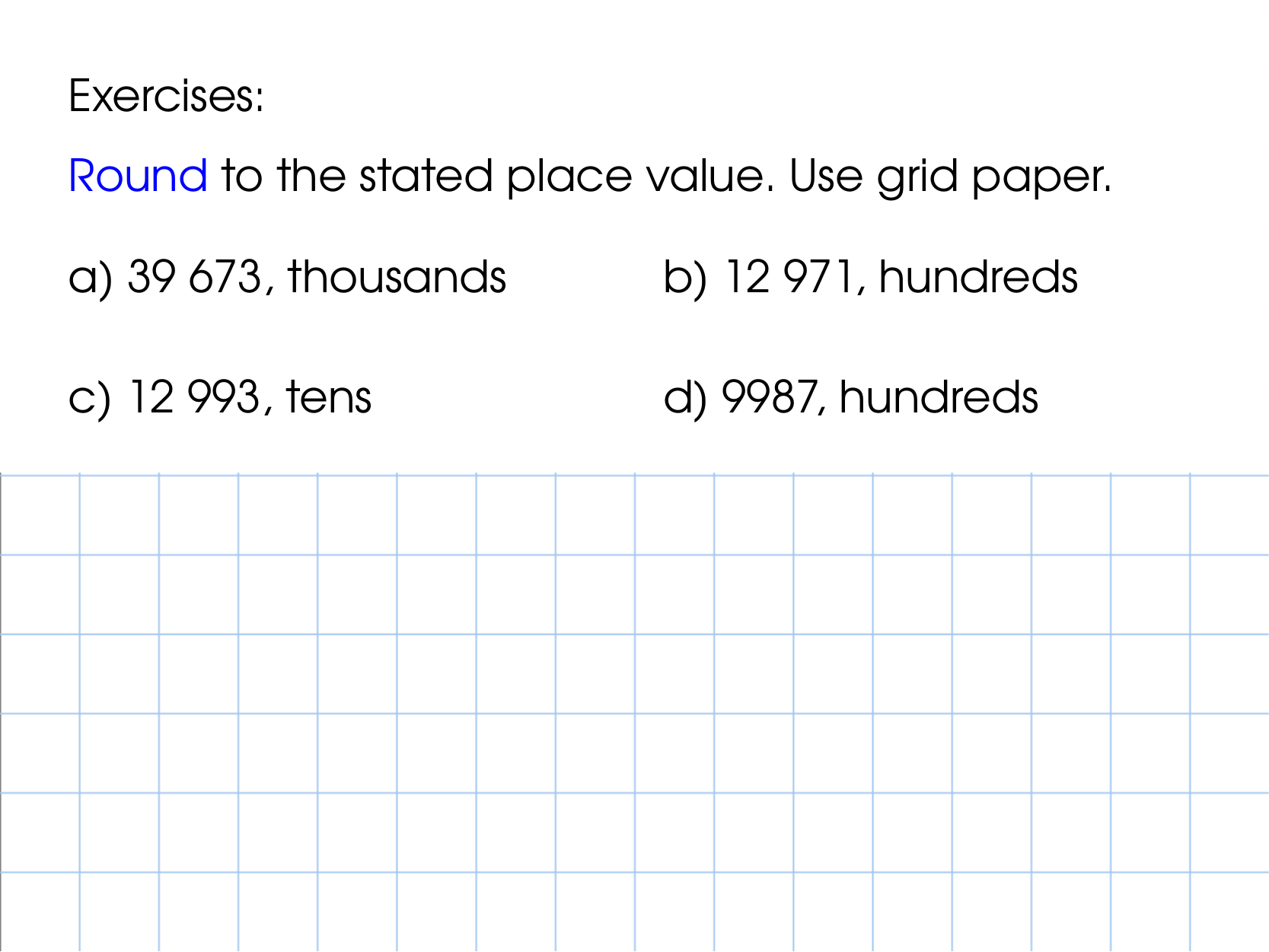

Exercises:
Round to the stated place value. Use grid paper.
a) 39 673, thousands
b) 12 971, hundreds
c) 12 993, tens
d) 9987, hundreds